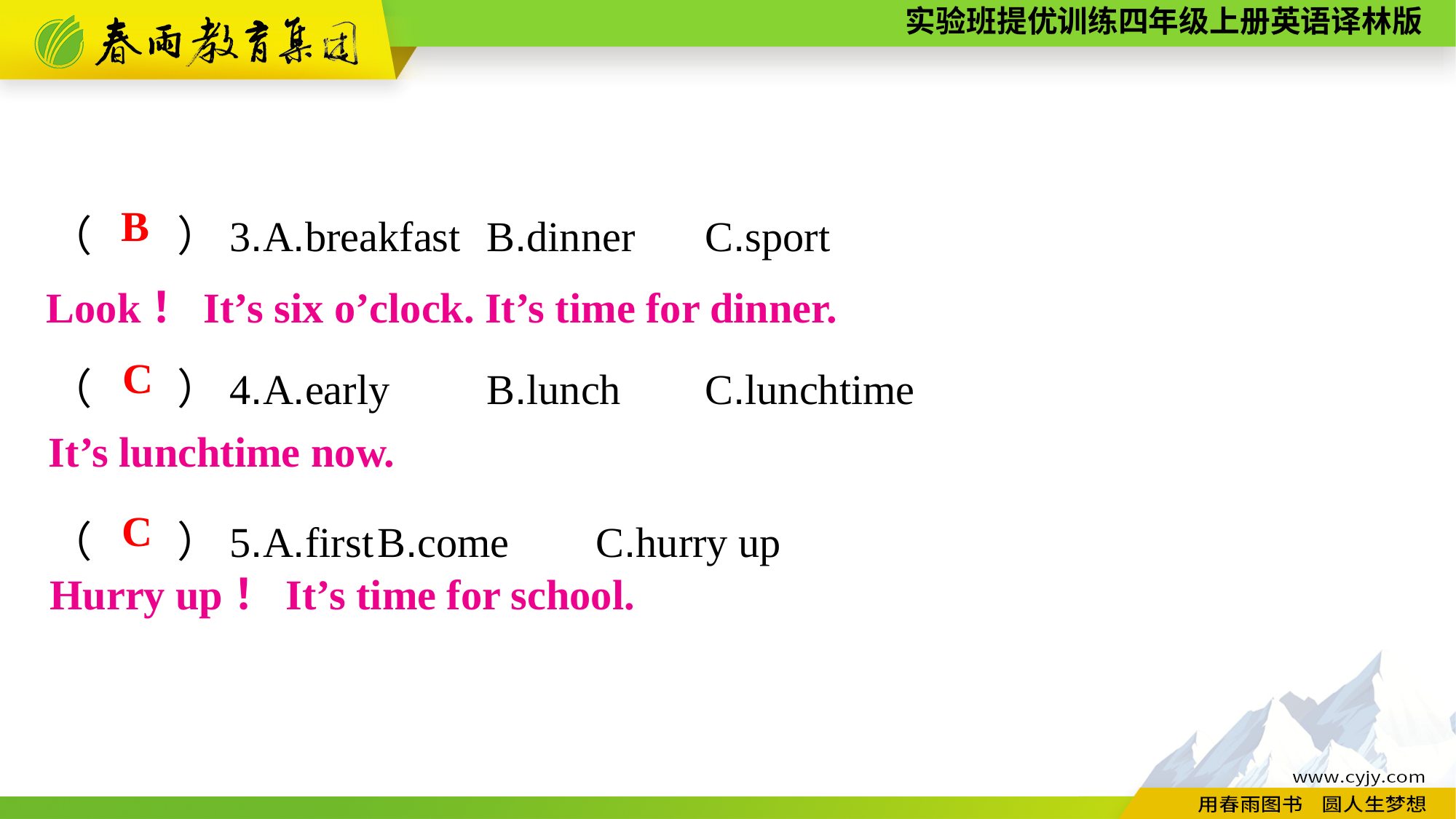

（　　）3.A.breakfast	B.dinner	C.sport

（　　）4.A.early	B.lunch	C.lunchtime

（　　）5.A.first	B.come	C.hurry up
B
Look！It’s six o’clock. It’s time for dinner.
C
It’s lunchtime now.
C
Hurry up！It’s time for school.